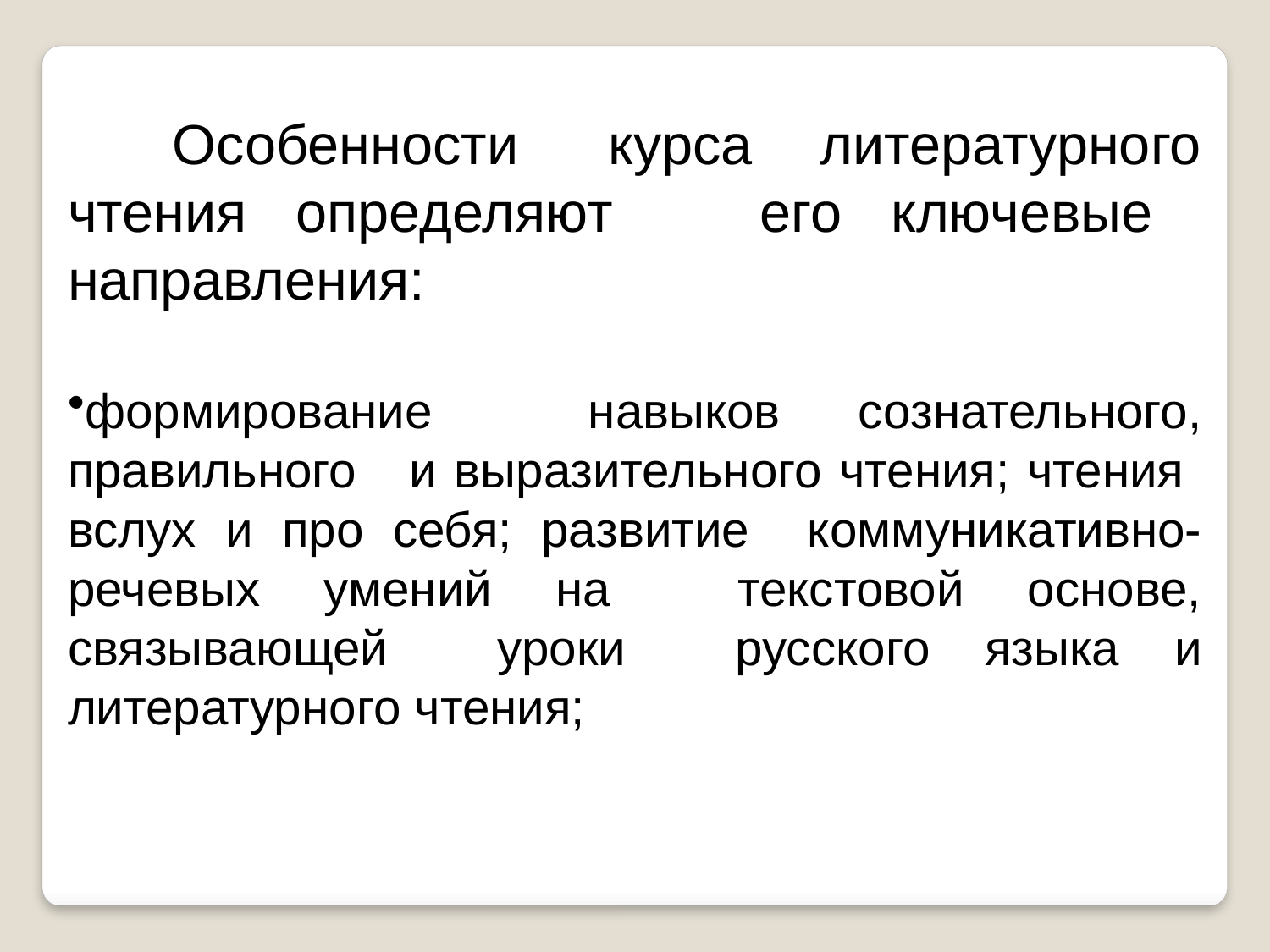

Особенности    курса   литературного чтения определяют   его ключевые  направления:

формирование  навыков сознательного, правильного   и выразительного чтения; чтения  вслух и про себя; развитие  коммуникативно-речевых умений на  текстовой основе, связывающей  уроки  русского языка и литературного чтения;